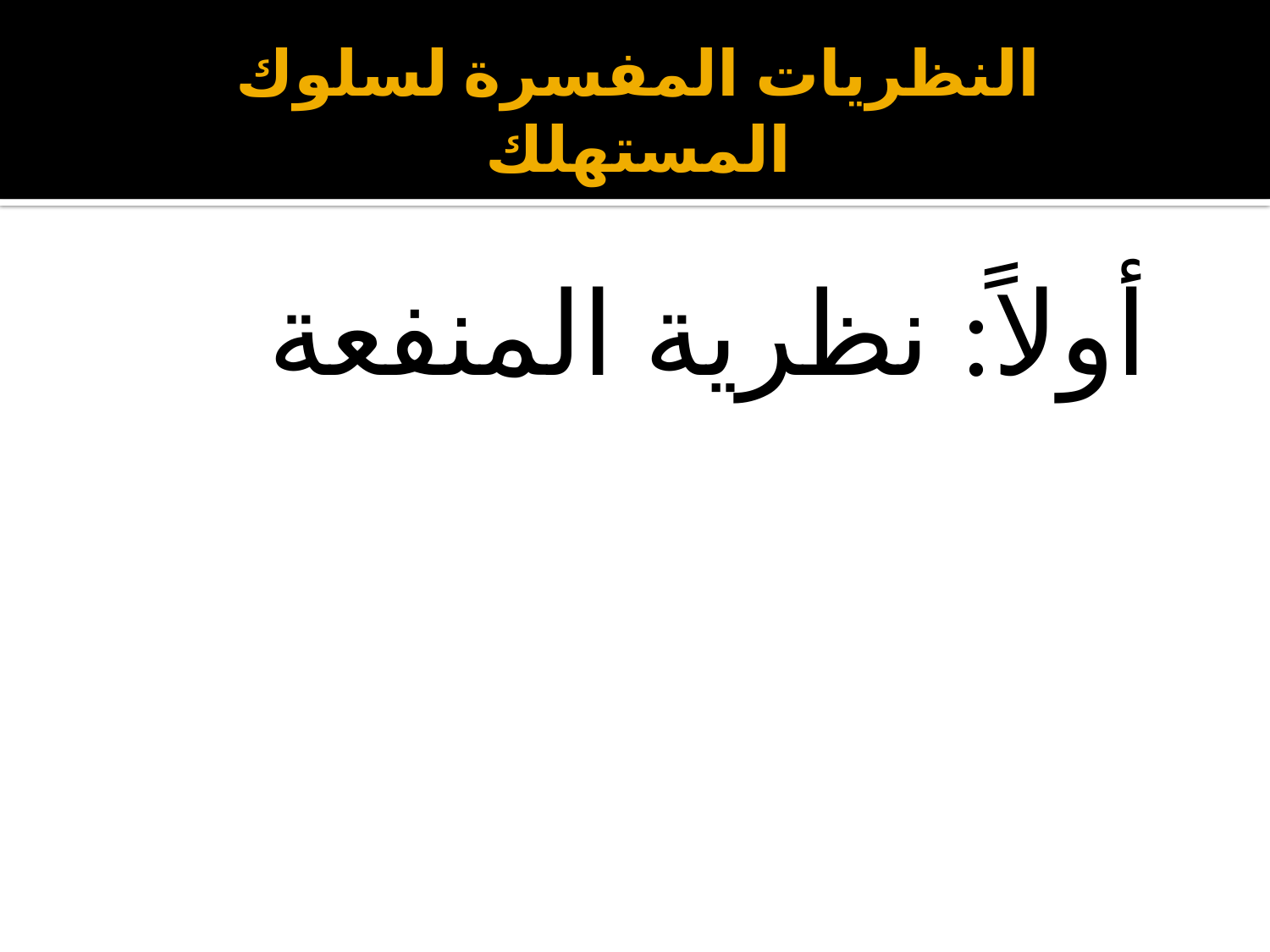

# النظريات المفسرة لسلوك المستهلك
 أولاً: نظرية المنفعة